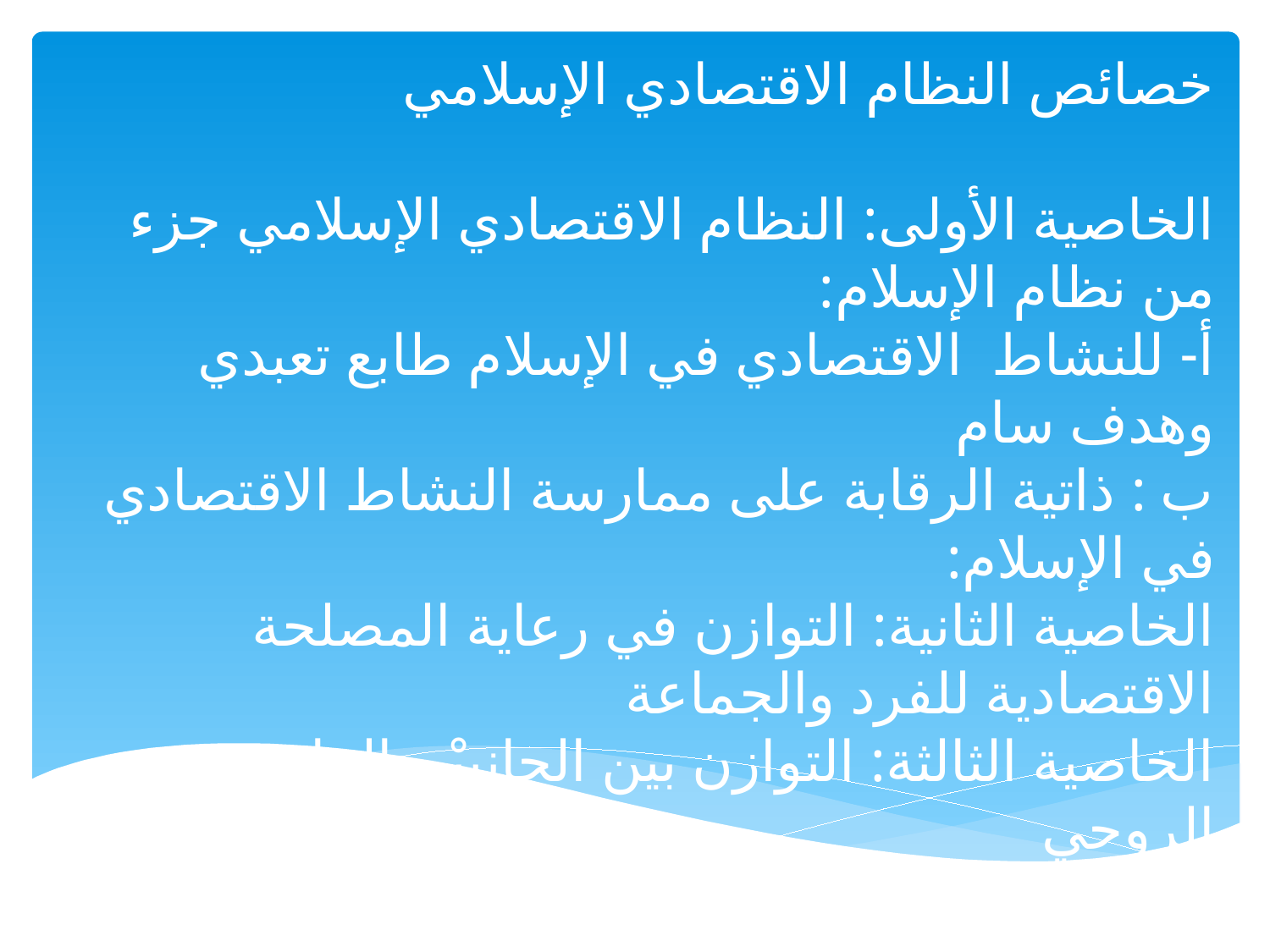

خصائص النظام الاقتصادي الإسلامي
الخاصية الأولى: النظام الاقتصادي الإسلامي جزء من نظام الإسلام:
أ- للنشاط  الاقتصادي في الإسلام طابع تعبدي وهدف سام
ب : ذاتية الرقابة على ممارسة النشاط الاقتصادي في الإسلام:
الخاصية الثانية: التوازن في رعاية المصلحة الاقتصادية للفرد والجماعة
الخاصية الثالثة: التوازن بين الجانبيْن المادي و الروحي
الخاصية الرابعة: الاقتصاد الإسلامي أخلاقي
#